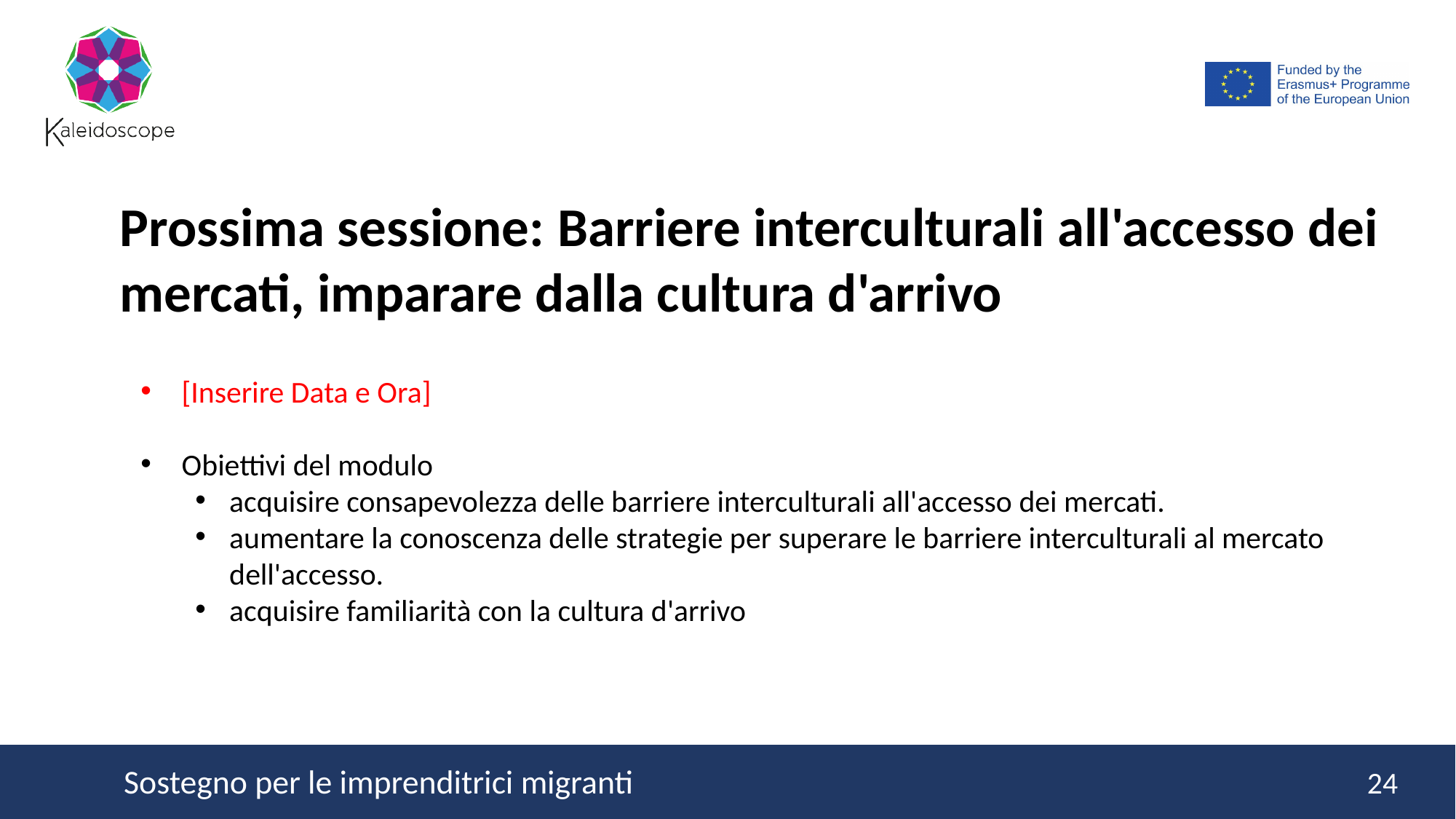

Prossima sessione: Barriere interculturali all'accesso dei mercati, imparare dalla cultura d'arrivo
[Inserire Data e Ora]

Obiettivi del modulo
acquisire consapevolezza delle barriere interculturali all'accesso dei mercati.
aumentare la conoscenza delle strategie per superare le barriere interculturali al mercato dell'accesso.
acquisire familiarità con la cultura d'arrivo

24